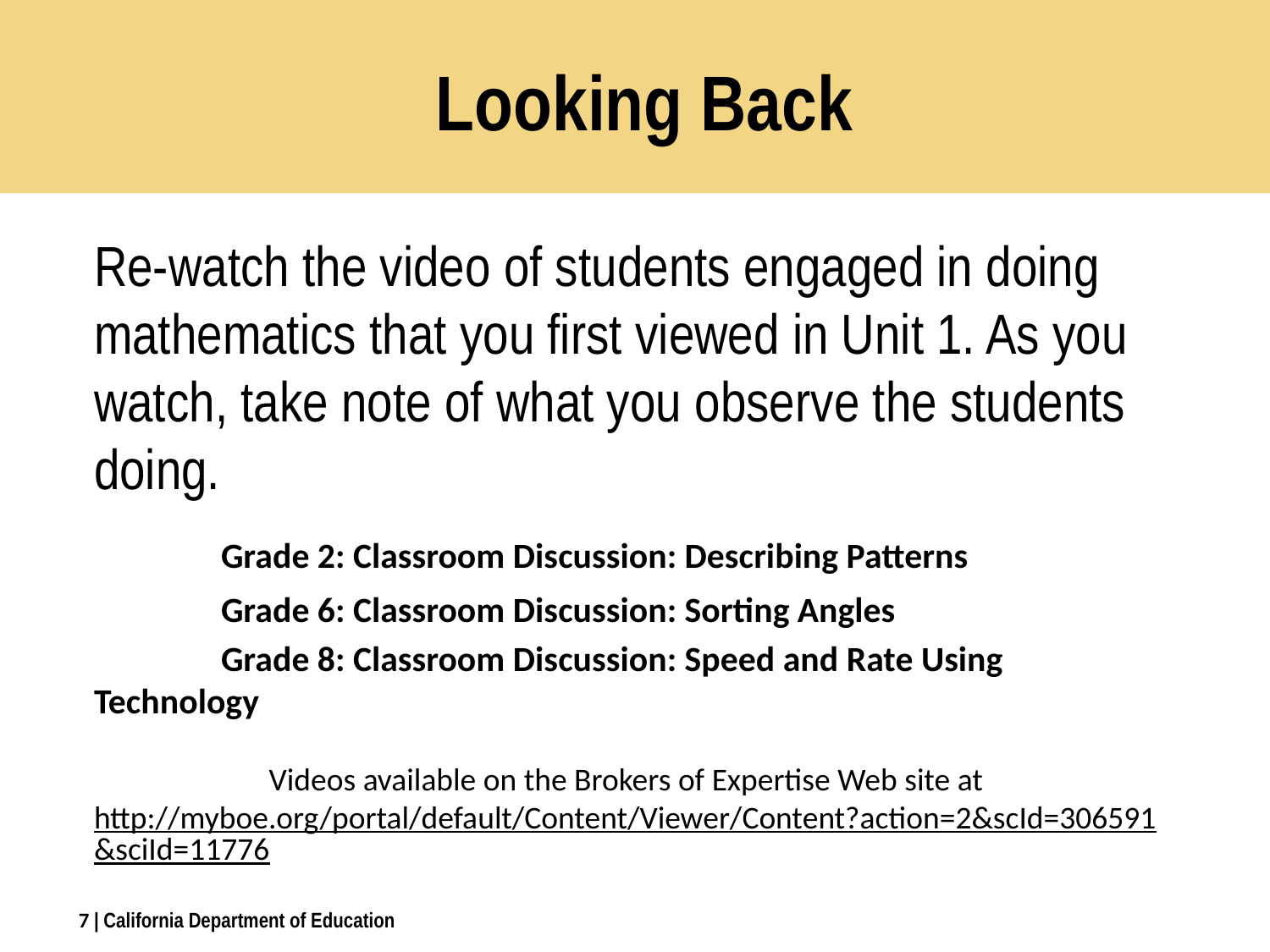

Looking Back
Re-watch the video of students engaged in doing mathematics that you first viewed in Unit 1. As you watch, take note of what you observe the students doing.
	Grade 2: Classroom Discussion: Describing Patterns
	Grade 6: Classroom Discussion: Sorting Angles
	Grade 8: Classroom Discussion: Speed and Rate Using Technology

Videos available on the Brokers of Expertise Web site at
http://myboe.org/portal/default/Content/Viewer/Content?action=2&scId=306591&sciId=11776

7
| California Department of Education